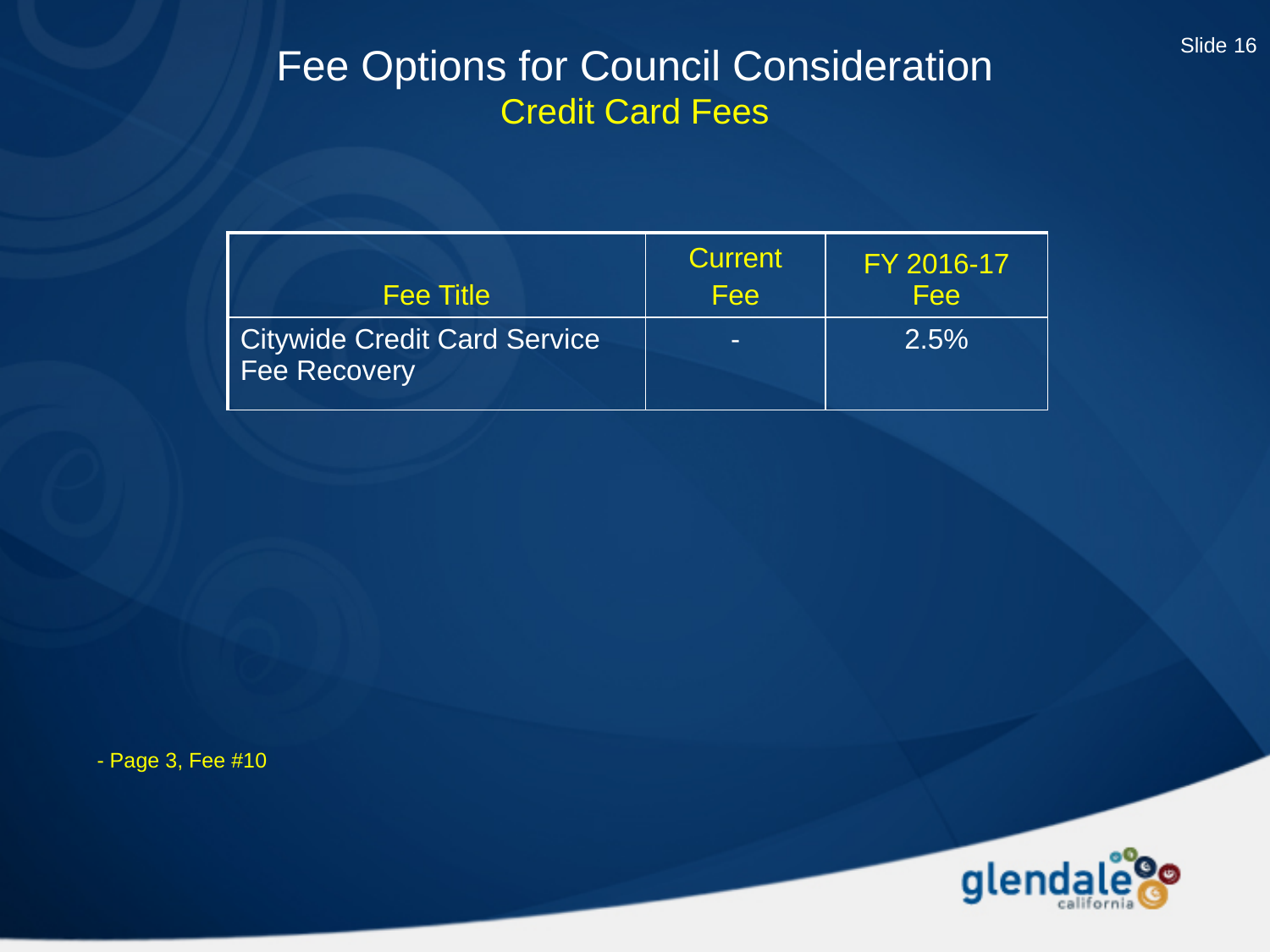

Fee Options for Council Consideration
Credit Card Fees
Slide 16
| Fee Title | Current Fee | FY 2016-17 Fee |
| --- | --- | --- |
| Citywide Credit Card Service Fee Recovery | - | 2.5% |
- Page 3, Fee #10